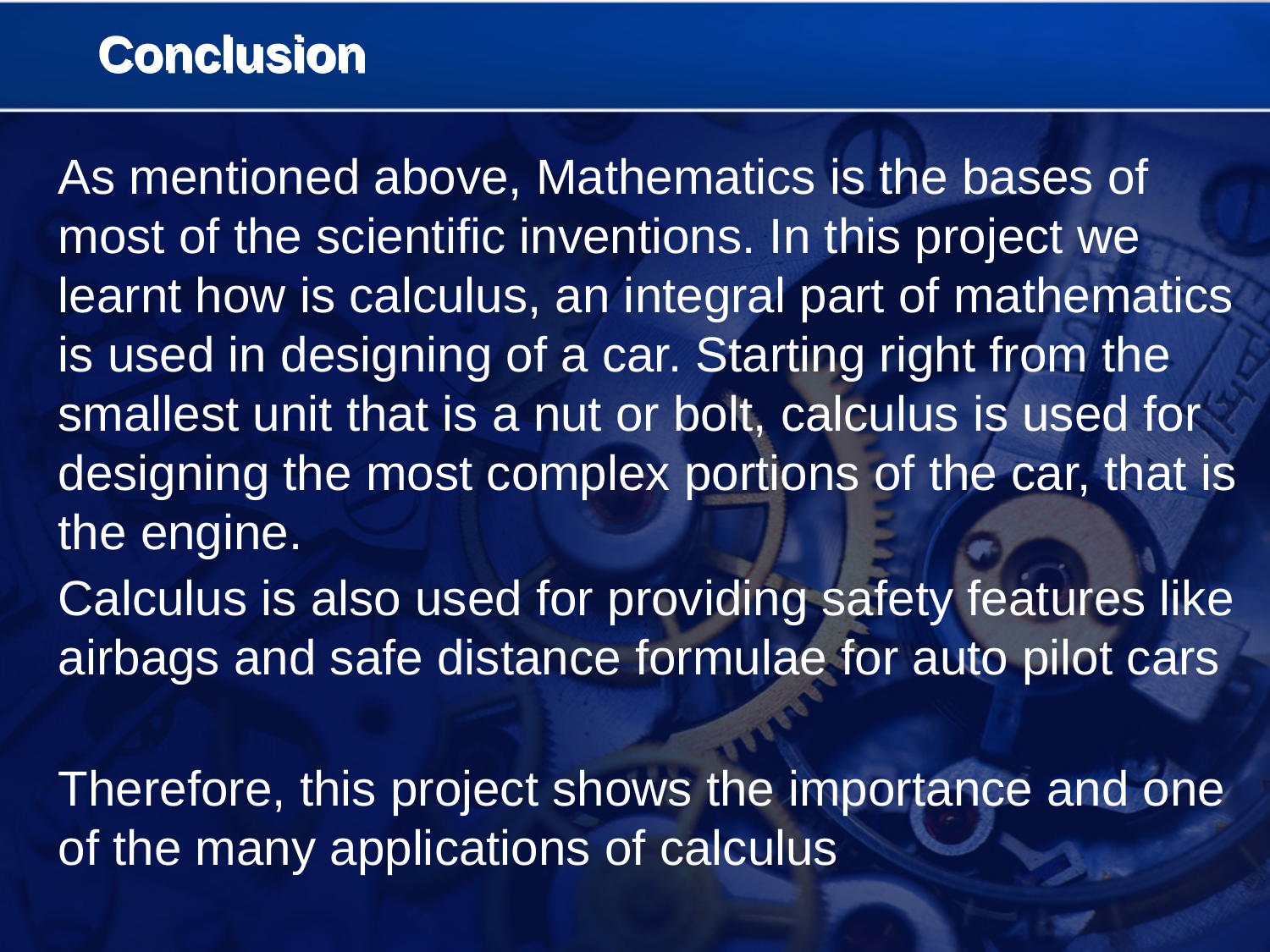

# Conclusion
As mentioned above, Mathematics is the bases of most of the scientific inventions. In this project we learnt how is calculus, an integral part of mathematics is used in designing of a car. Starting right from the smallest unit that is a nut or bolt, calculus is used for designing the most complex portions of the car, that is the engine.
Calculus is also used for providing safety features like airbags and safe distance formulae for auto pilot cars

Therefore, this project shows the importance and one of the many applications of calculus